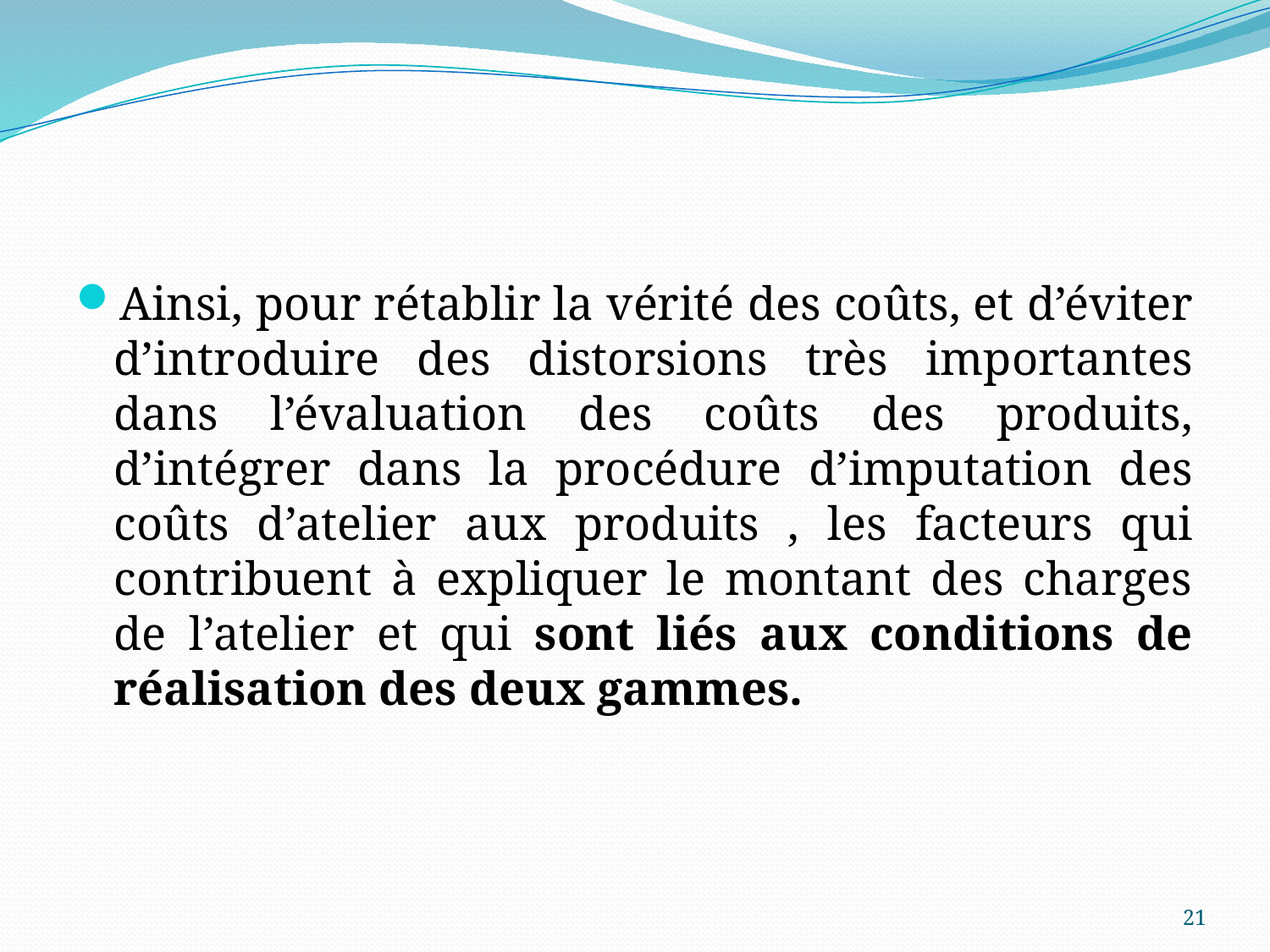

#
Ainsi, pour rétablir la vérité des coûts, et d’éviter d’introduire des distorsions très importantes dans l’évaluation des coûts des produits, d’intégrer dans la procédure d’imputation des coûts d’atelier aux produits , les facteurs qui contribuent à expliquer le montant des charges de l’atelier et qui sont liés aux conditions de réalisation des deux gammes.

21